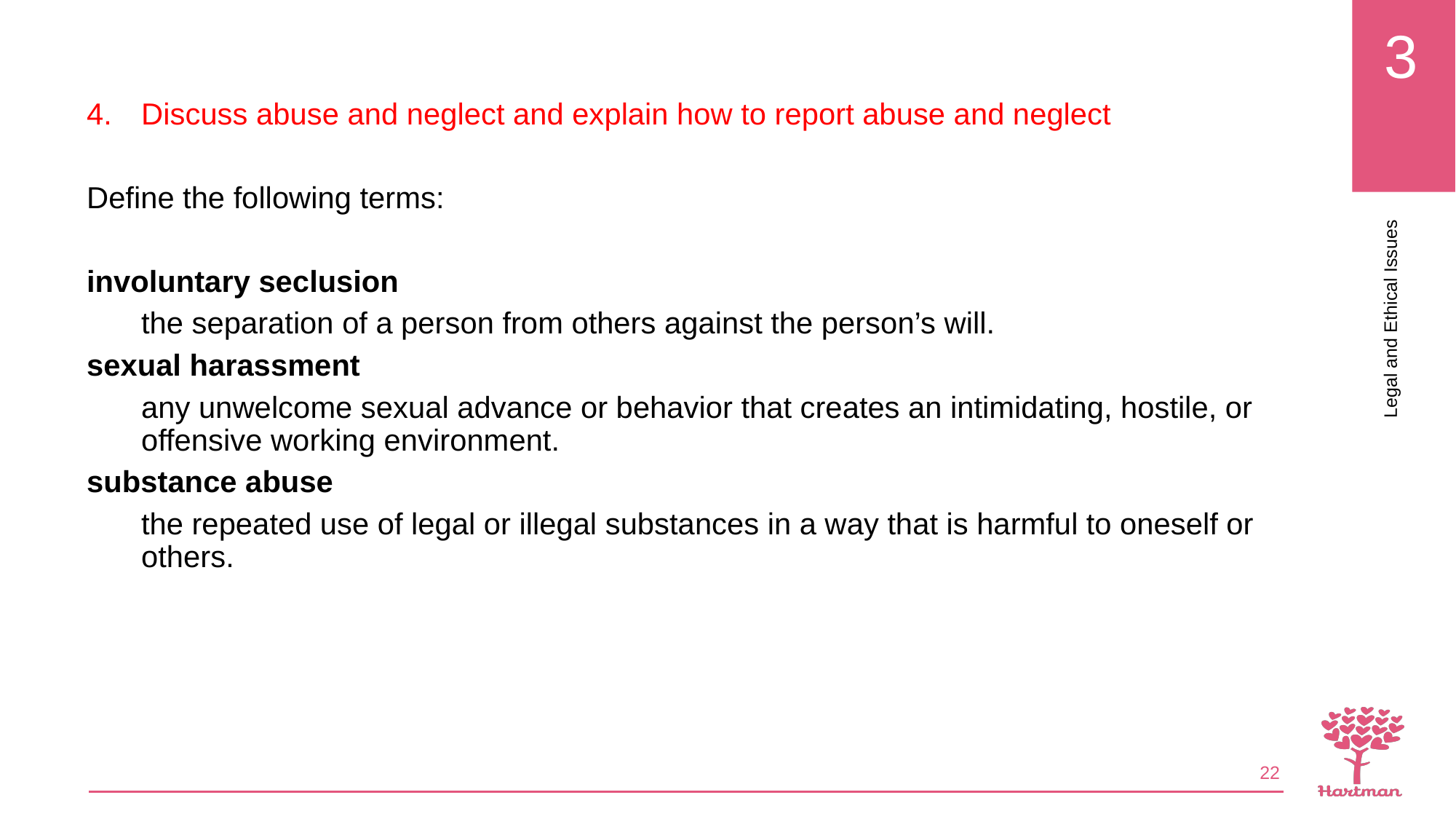

Discuss abuse and neglect and explain how to report abuse and neglect

Define the following terms:

involuntary seclusion
the separation of a person from others against the person’s will.
sexual harassment
any unwelcome sexual advance or behavior that creates an intimidating, hostile, or offensive working environment.
substance abuse
the repeated use of legal or illegal substances in a way that is harmful to oneself or others.

22